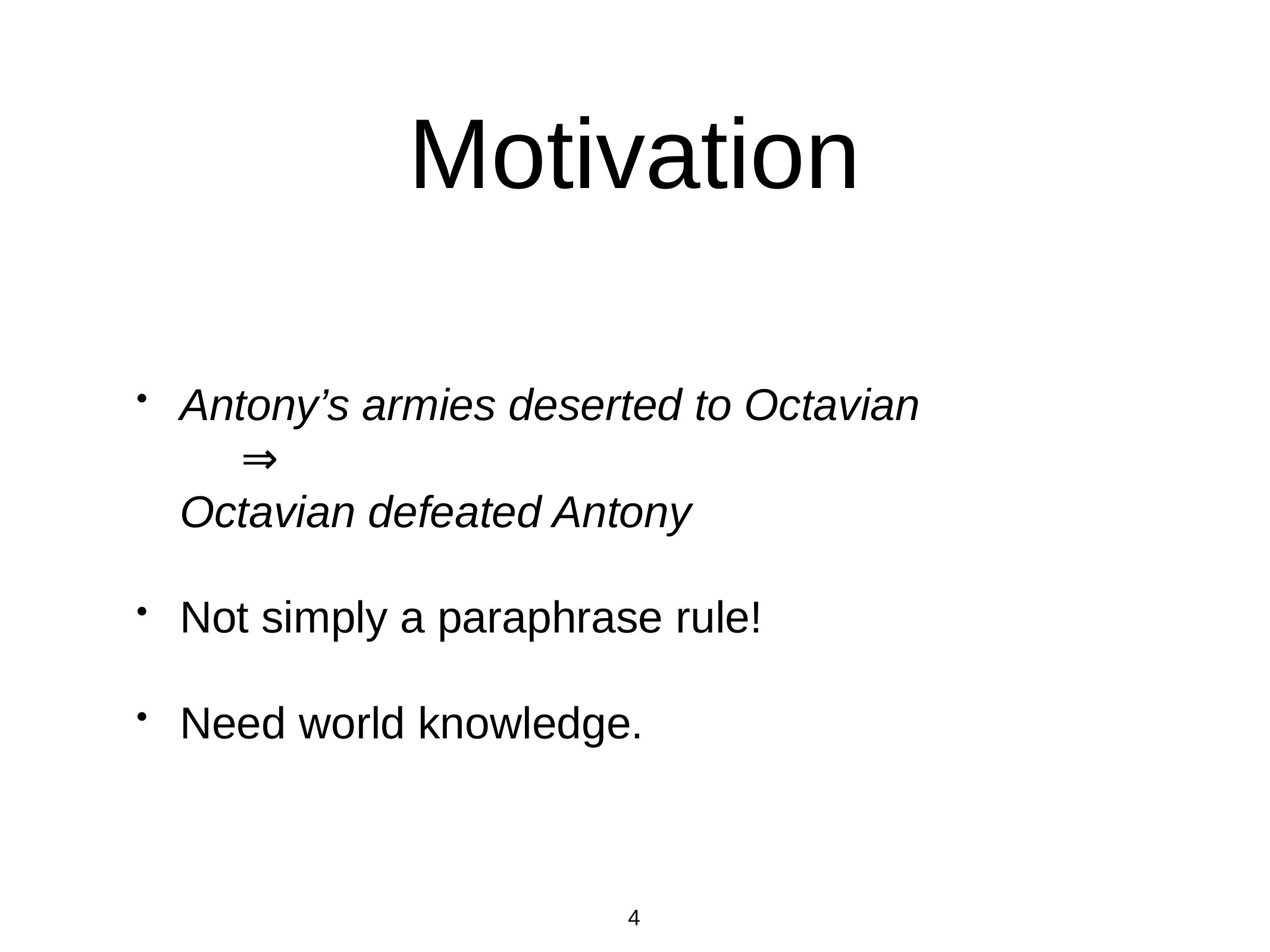

# Motivation
Antony’s armies deserted to Octavian
     ⇒
Octavian defeated Antony
Not simply a paraphrase rule!
Need world knowledge.
4